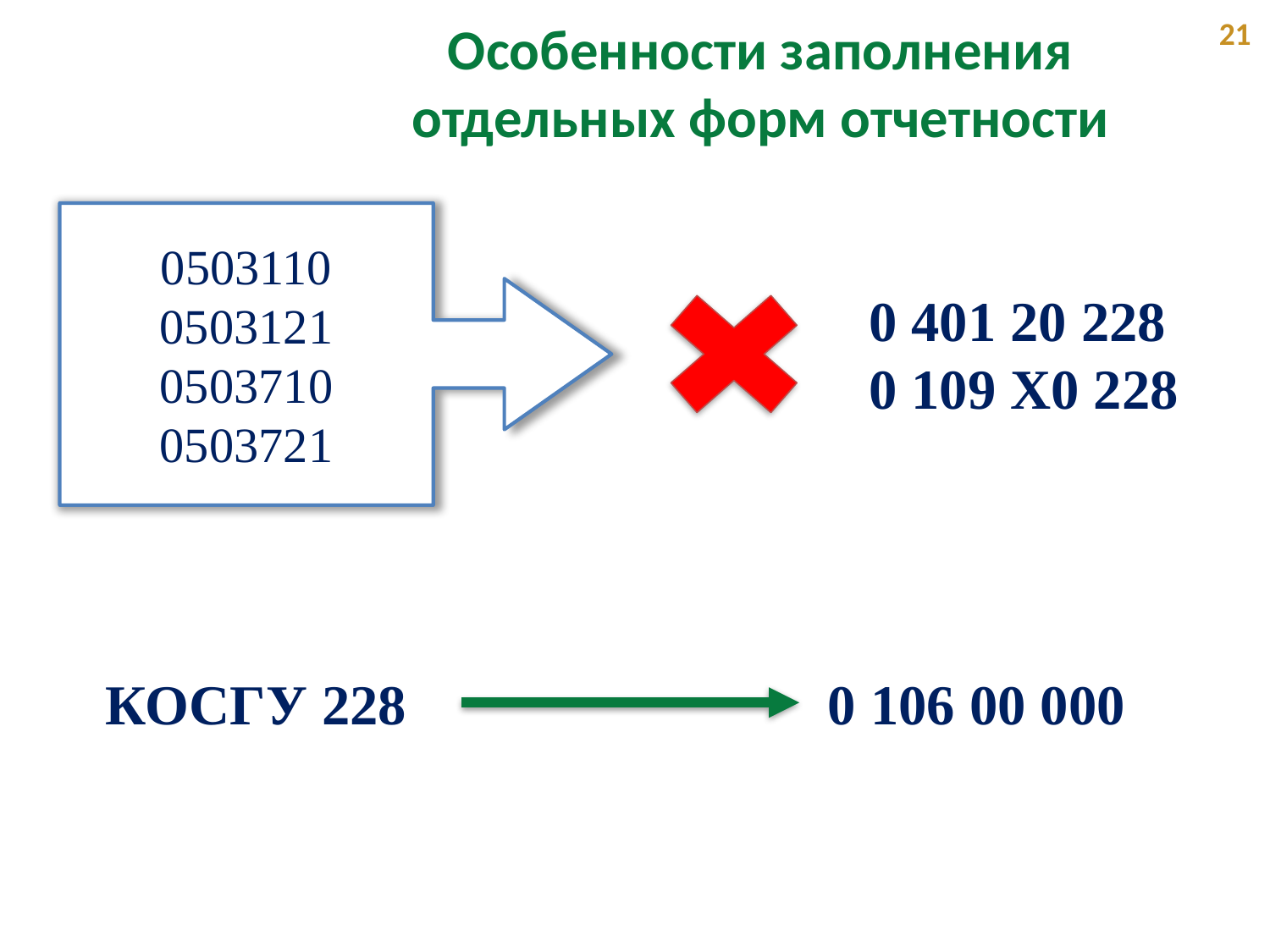

Особенности заполнения отдельных форм отчетности
21
0503110
0503121
0503710
0503721

0 401 20 228
0 109 Х0 228
КОСГУ 228
0 106 00 000